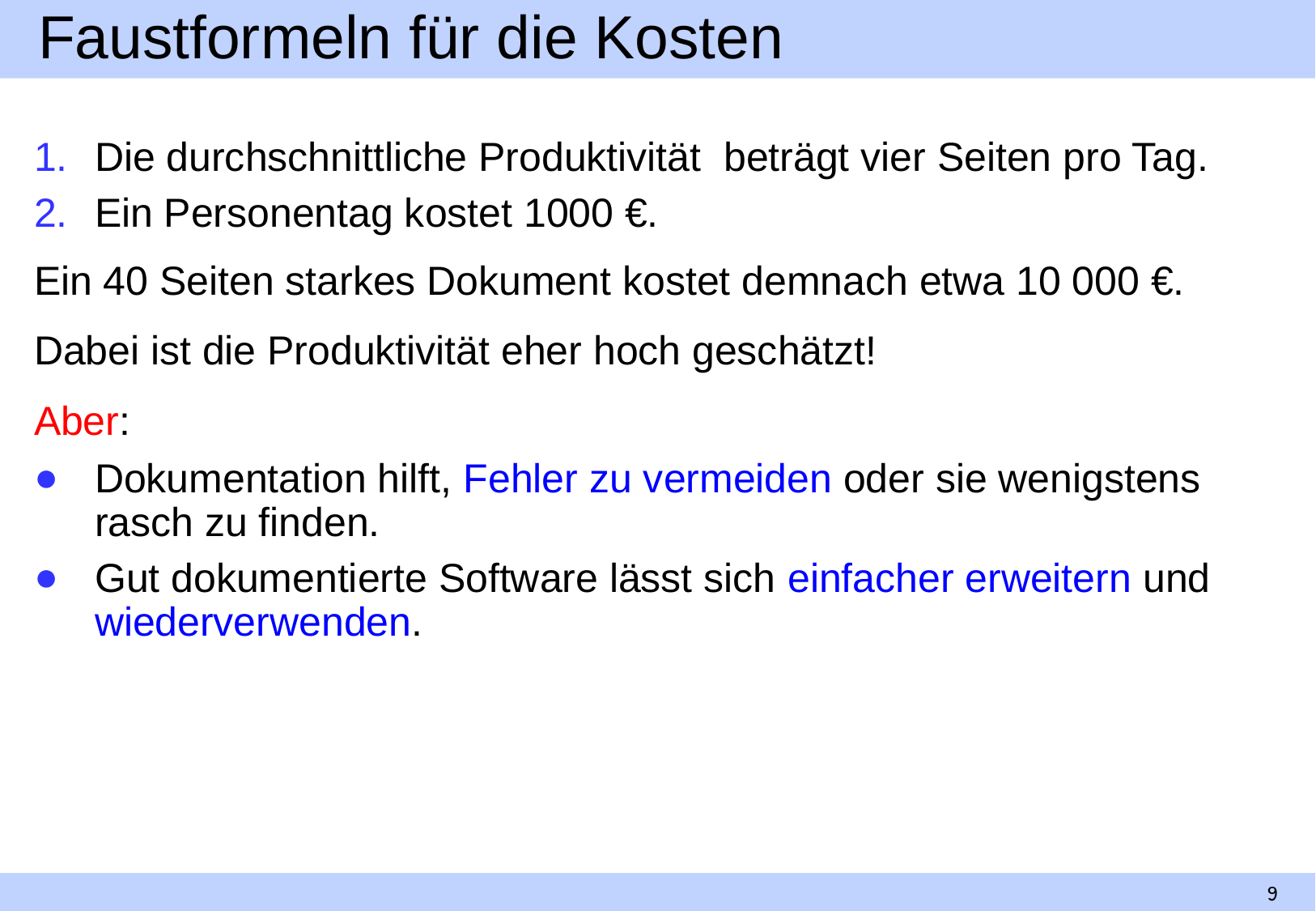

# Faustformeln für die Kosten
Die durchschnittliche Produktivität  beträgt vier Seiten pro Tag.
Ein Personentag kostet 1000 €.
Ein 40 Seiten starkes Dokument kostet demnach etwa 10 000 €.
Dabei ist die Produktivität eher hoch geschätzt!
Aber:
Dokumentation hilft, Fehler zu vermeiden oder sie wenigstens rasch zu finden.
Gut dokumentierte Software lässt sich einfacher erweitern und wiederverwenden.

9